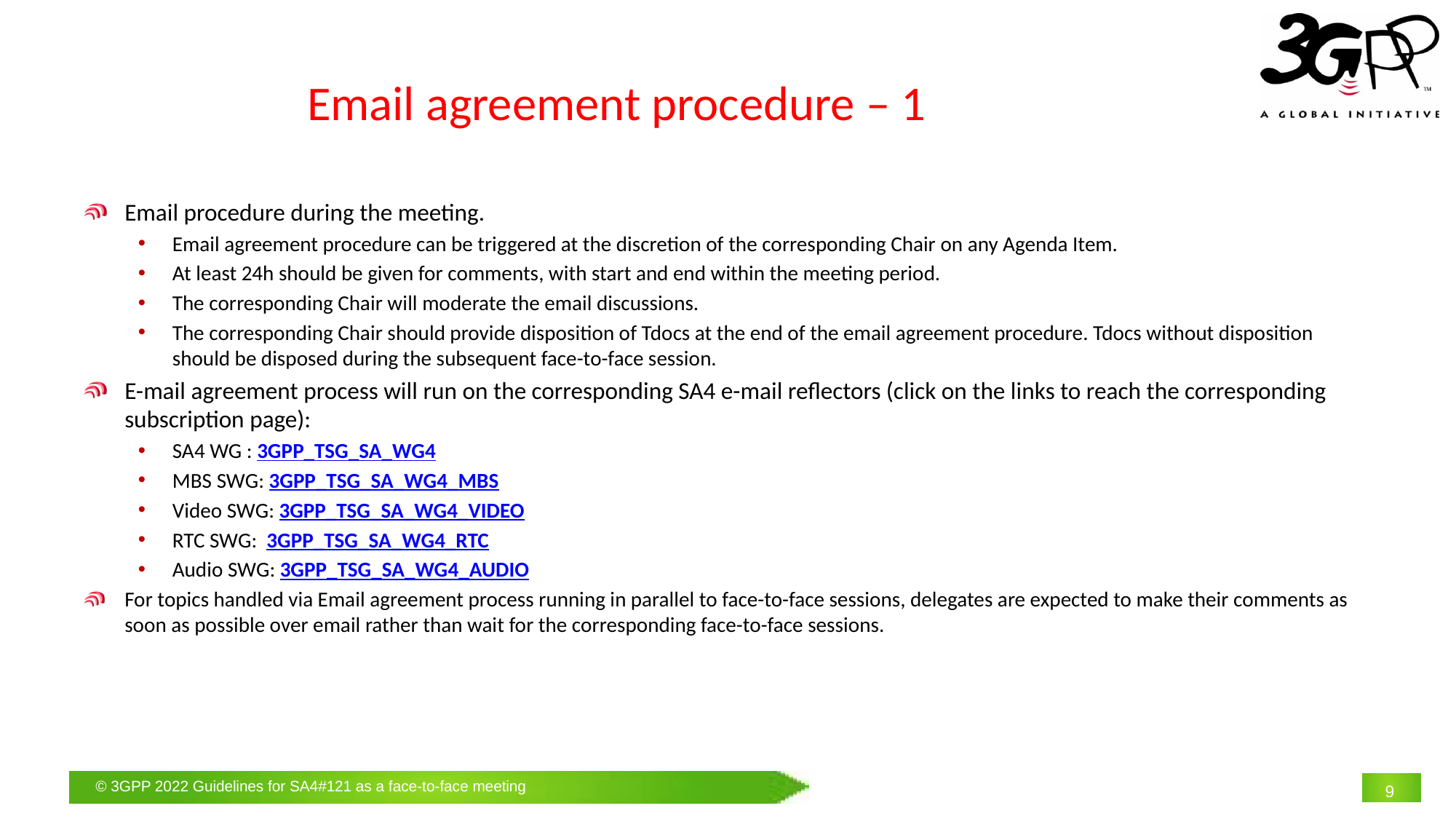

# Email agreement procedure – 1
Email procedure during the meeting.
Email agreement procedure can be triggered at the discretion of the corresponding Chair on any Agenda Item.
At least 24h should be given for comments, with start and end within the meeting period.
The corresponding Chair will moderate the email discussions.
The corresponding Chair should provide disposition of Tdocs at the end of the email agreement procedure. Tdocs without disposition should be disposed during the subsequent face-to-face session.
E-mail agreement process will run on the corresponding SA4 e-mail reflectors (click on the links to reach the corresponding subscription page):
SA4 WG : 3GPP_TSG_SA_WG4
MBS SWG: 3GPP_TSG_SA_WG4_MBS
Video SWG: 3GPP_TSG_SA_WG4_VIDEO
RTC SWG:  3GPP_TSG_SA_WG4_RTC
Audio SWG: 3GPP_TSG_SA_WG4_AUDIO
For topics handled via Email agreement process running in parallel to face-to-face sessions, delegates are expected to make their comments as soon as possible over email rather than wait for the corresponding face-to-face sessions.

9